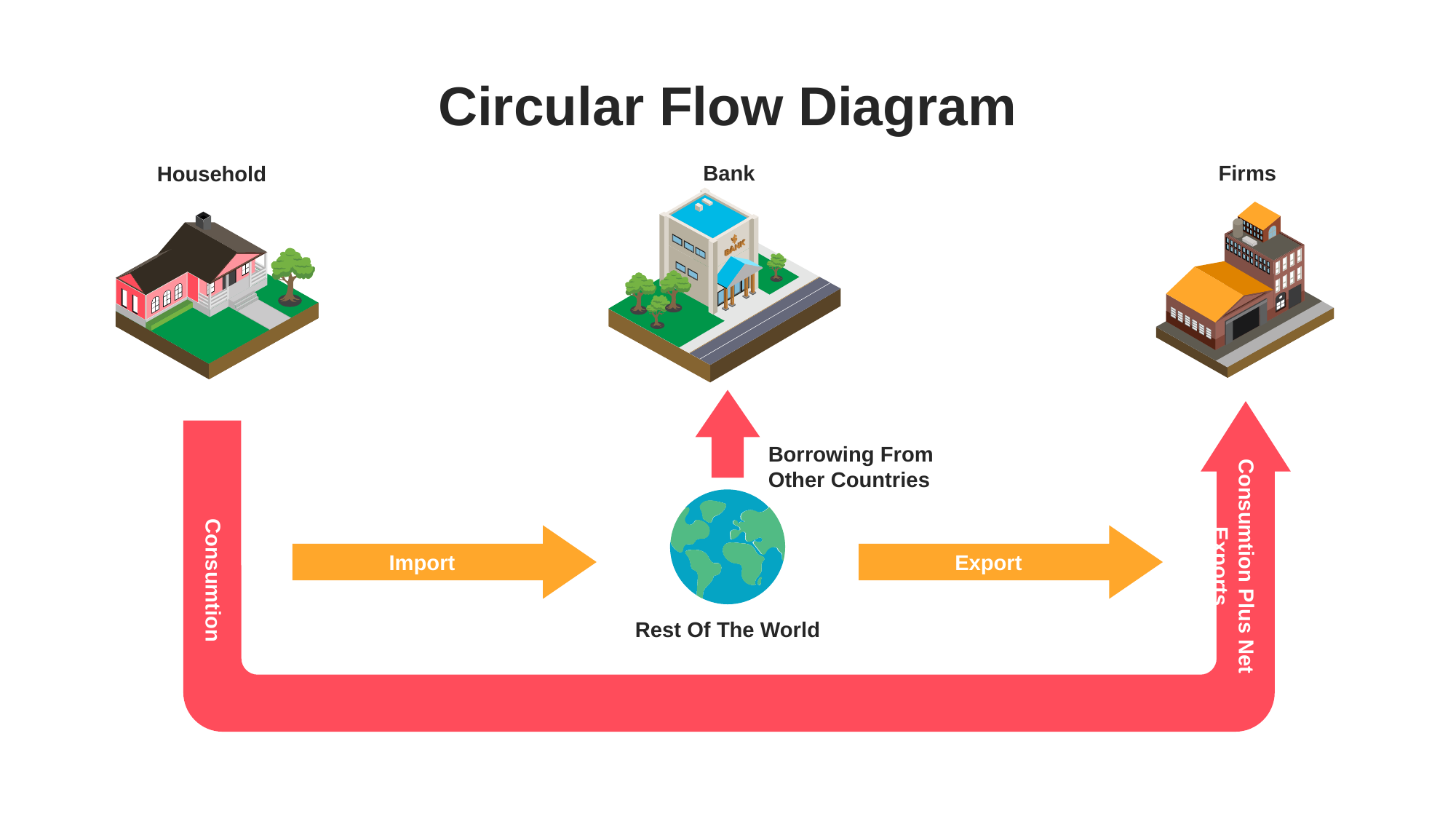

# Circular Flow Diagram
Bank
Firms
Household

Borrowing From Other Countries

Import
Export
Consumtion Plus Net Exports
Consumtion
Rest Of The World